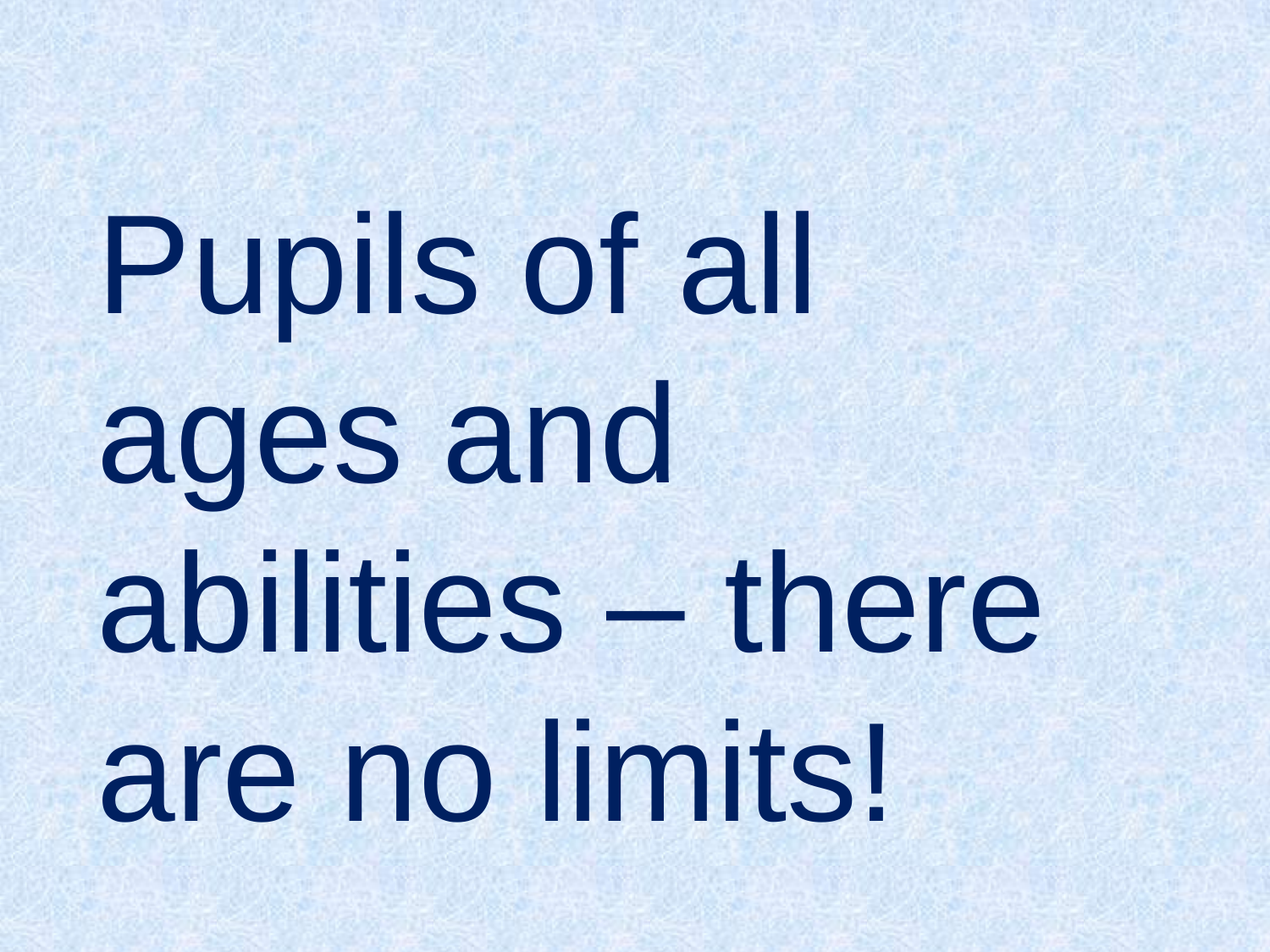

Pupils of all ages and abilities – there are no limits!